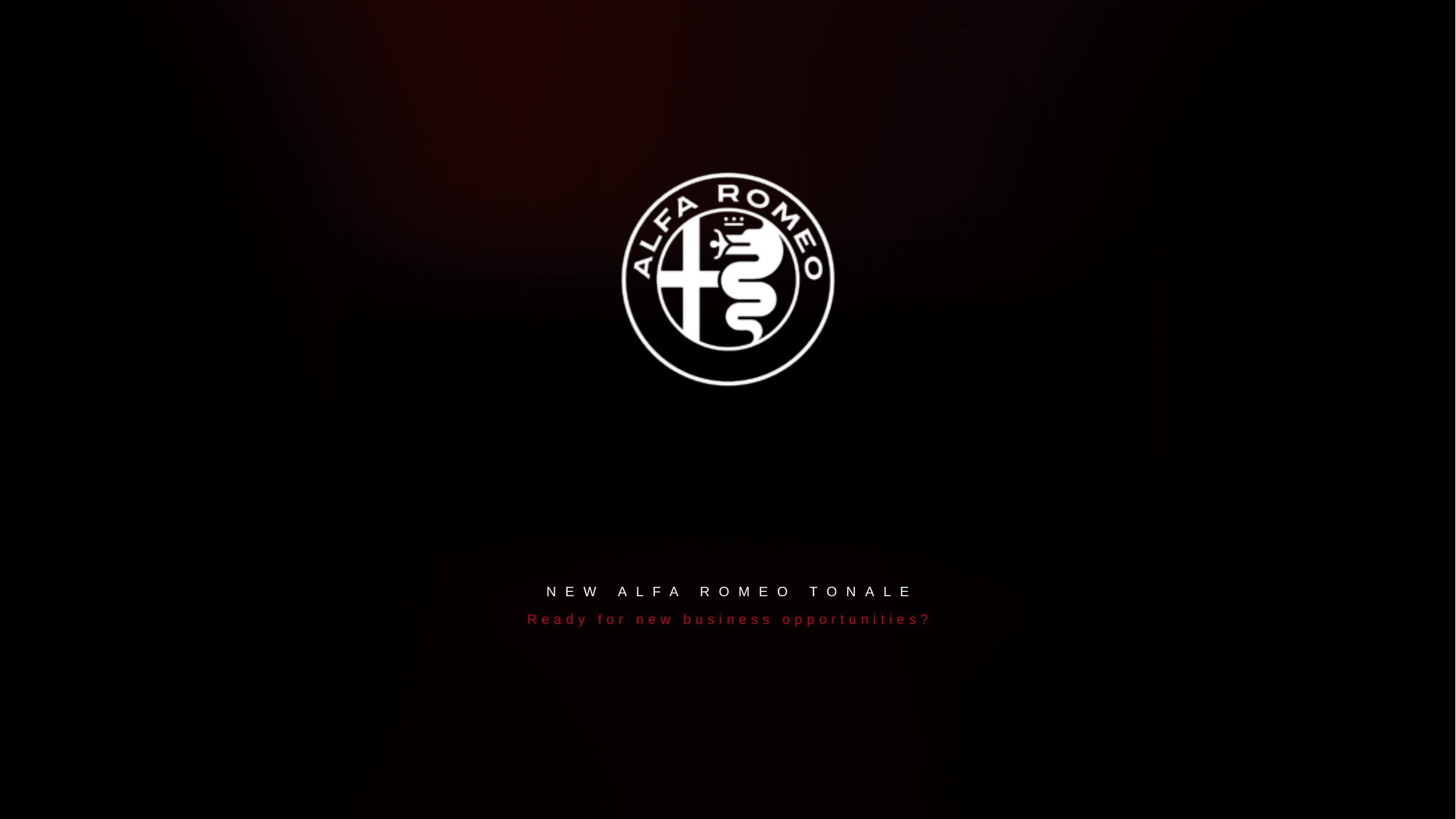

NEW ALFA ROMEO TONALE
Ready for new business opportunities?